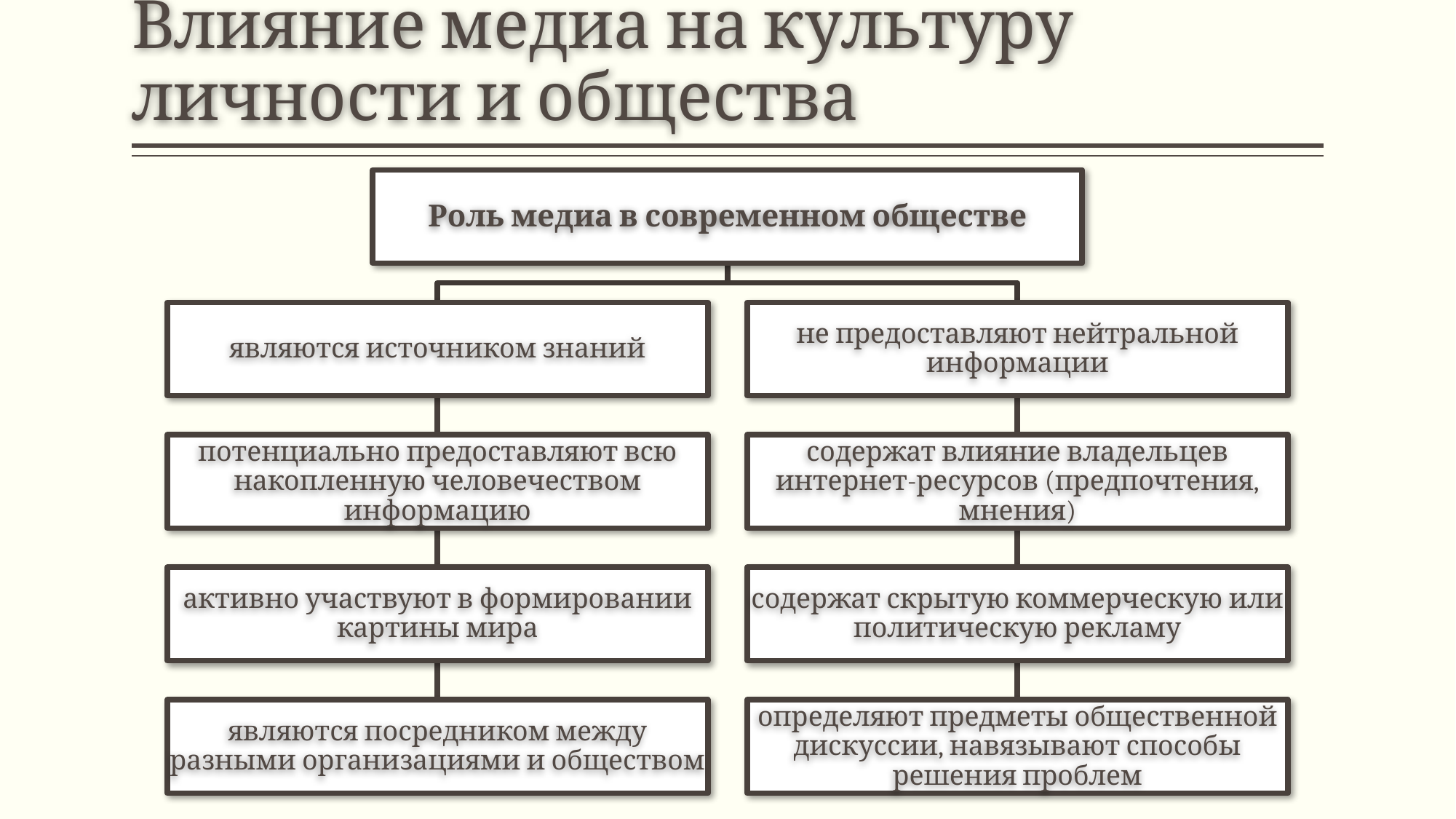

# Влияние медиа на культуру личности и общества

Роль медиа в современном обществе

являются источником знаний

не предоставляют нейтральной информации

потенциально предоставляют всю накопленную человечеством информацию

содержат влияние владельцев интернет-ресурсов (предпочтения, мнения)

активно участвуют в формировании картины мира

содержат скрытую коммерческую или политическую рекламу

являются посредником между разными организациями и обществом

определяют предметы общественной дискуссии, навязывают способы решения проблем